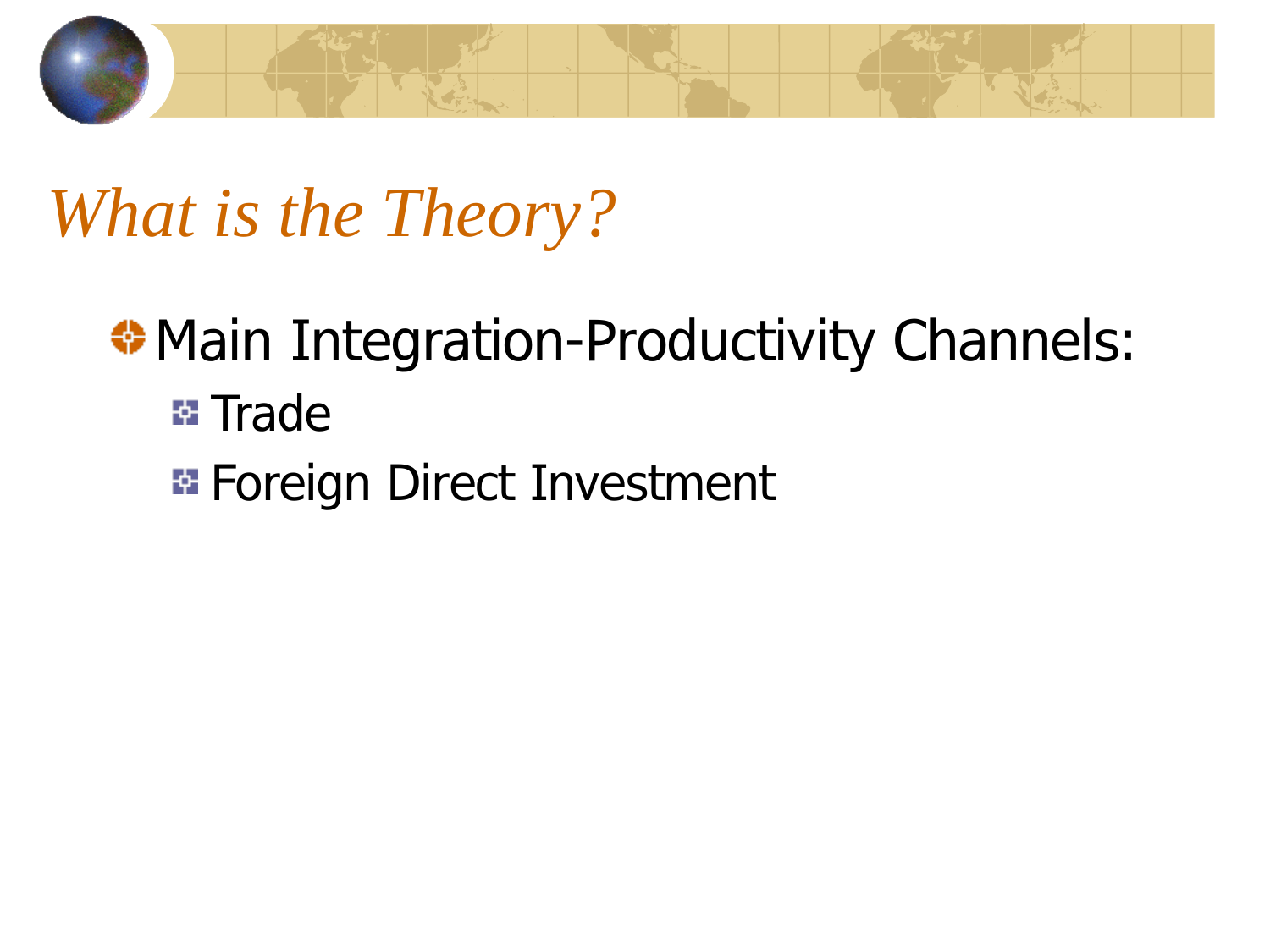

# What is the Theory?
Main Integration-Productivity Channels:
Trade
Foreign Direct Investment